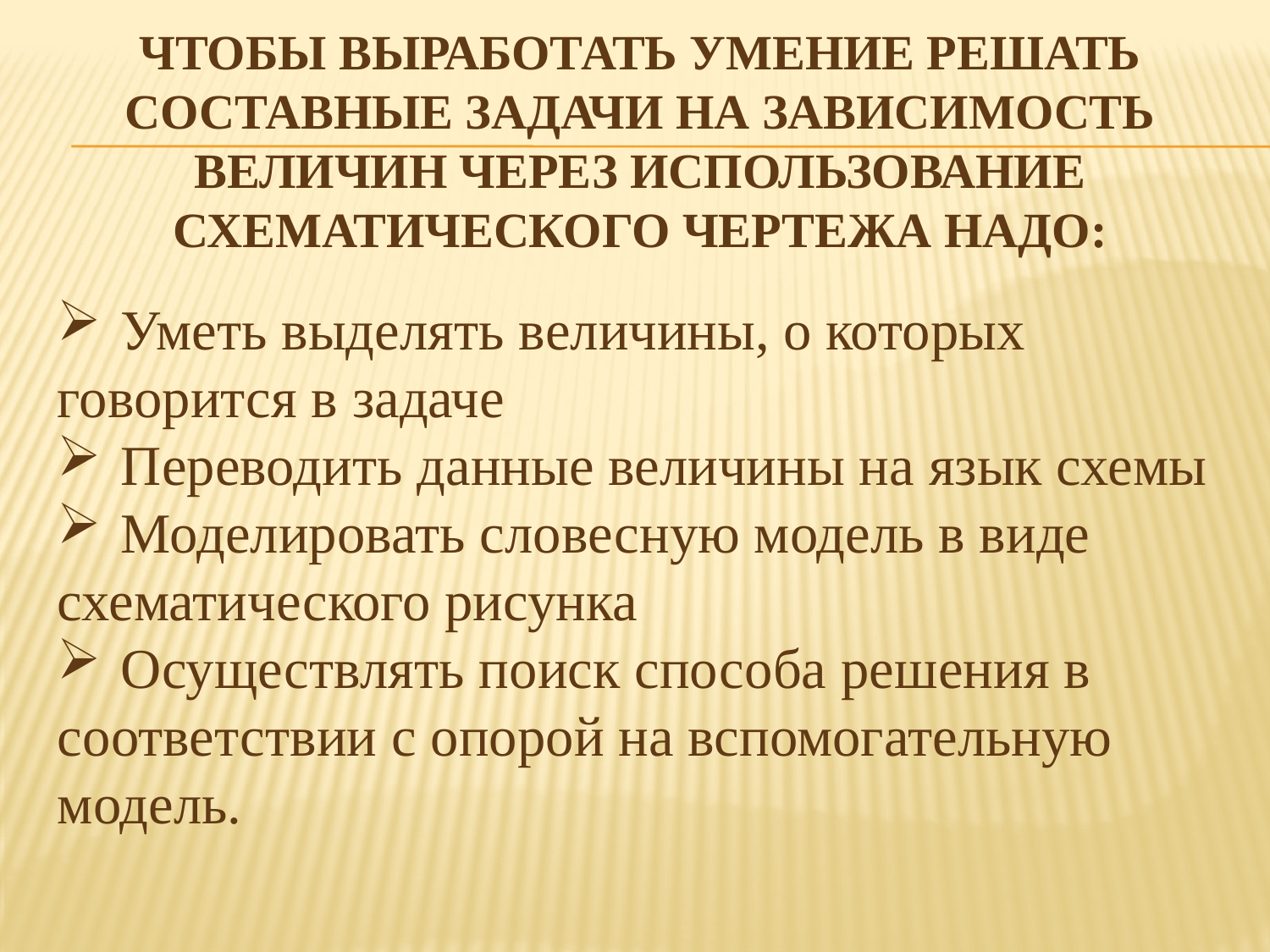

ЧТОБЫ ВЫРАБОТАТЬ УМЕНИЕ РЕШАТЬ СОСТАВНЫЕ ЗАДАЧИ НА ЗАВИСИМОСТЬ ВЕЛИЧИН ЧЕРЕЗ ИСПОЛЬЗОВАНИЕ СХЕМАТИЧЕСКОГО ЧЕРТЕЖА НАДО:

Уметь выделять величины, о которых
говорится в задаче
Переводить данные величины на язык схемы
Моделировать словесную модель в виде
схематического рисунка
Осуществлять поиск способа решения в
соответствии с опорой на вспомогательную модель.